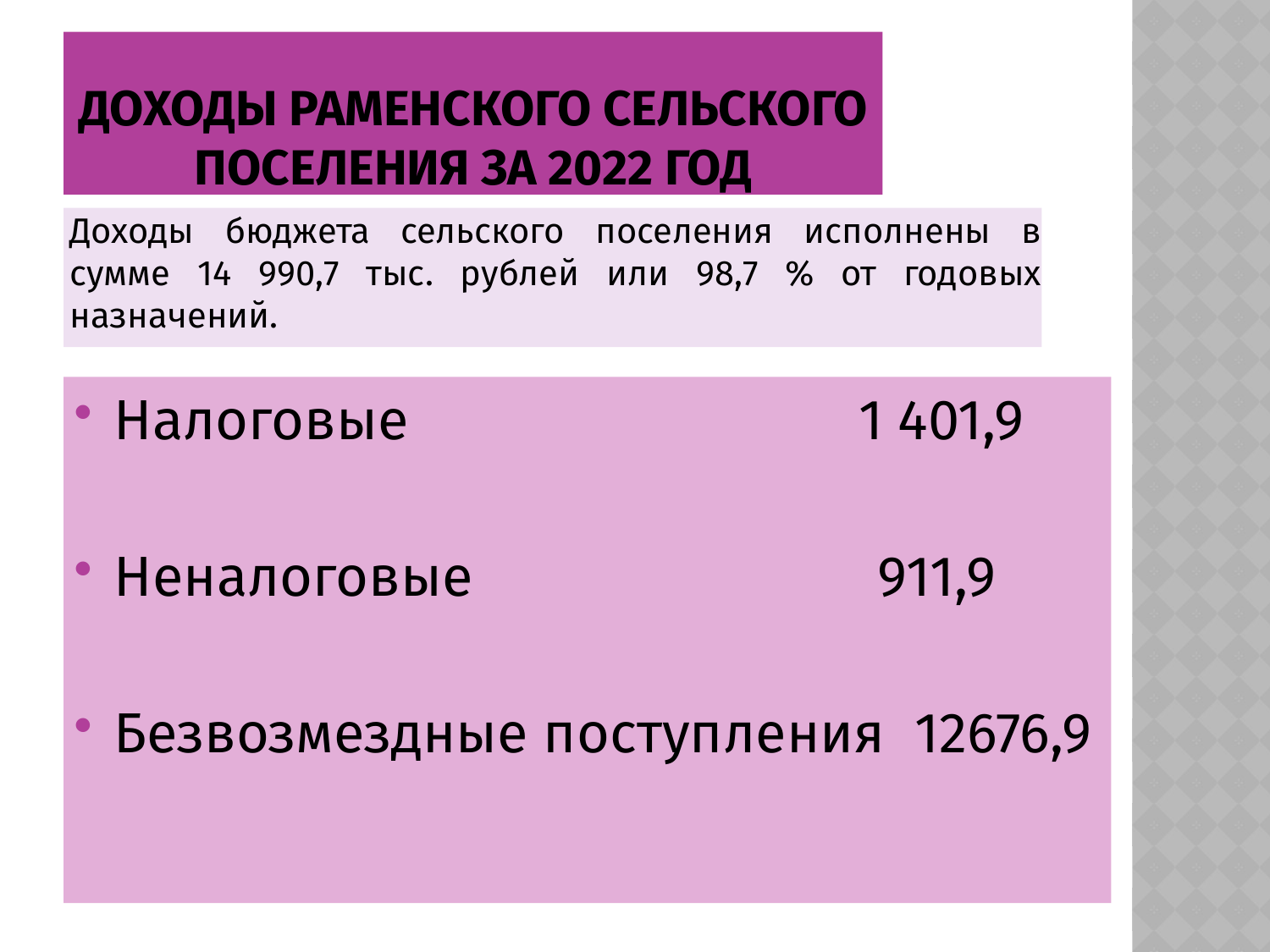

# Доходы Раменского сельского поселения за 2022 год
Доходы бюджета сельского поселения исполнены в сумме 14 990,7 тыс. рублей или 98,7 % от годовых назначений.
Налоговые                              1 401,9

Неналоговые                           911,9

Безвозмездные поступления  12676,9